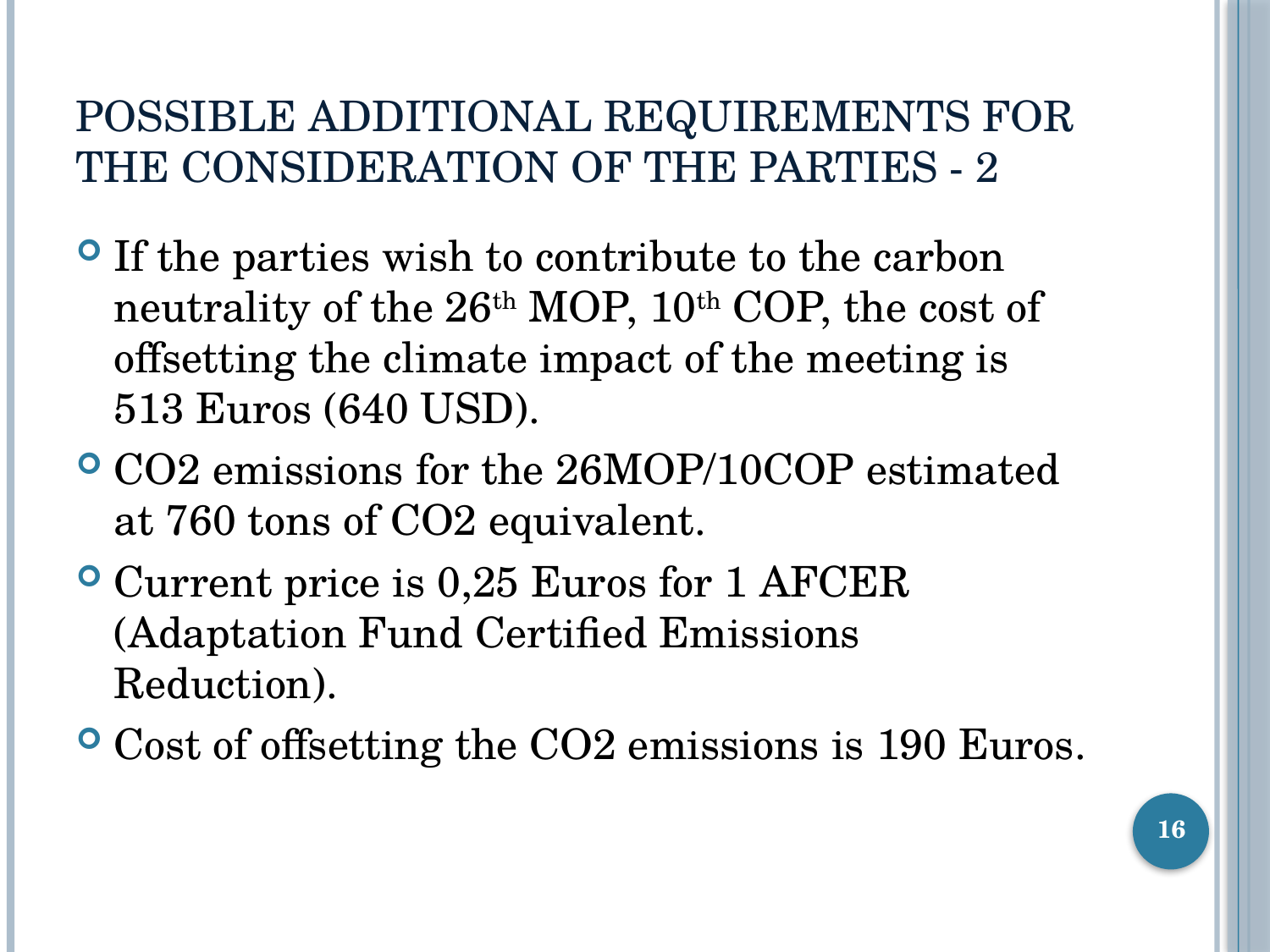

# Possible Additional Requirements for the Consideration of the Parties - 2
If the parties wish to contribute to the carbon neutrality of the 26th MOP, 10th COP, the cost of offsetting the climate impact of the meeting is 513 Euros (640 USD).
CO2 emissions for the 26MOP/10COP estimated at 760 tons of CO2 equivalent.
Current price is 0,25 Euros for 1 AFCER (Adaptation Fund Certified Emissions Reduction).
Cost of offsetting the CO2 emissions is 190 Euros.

16